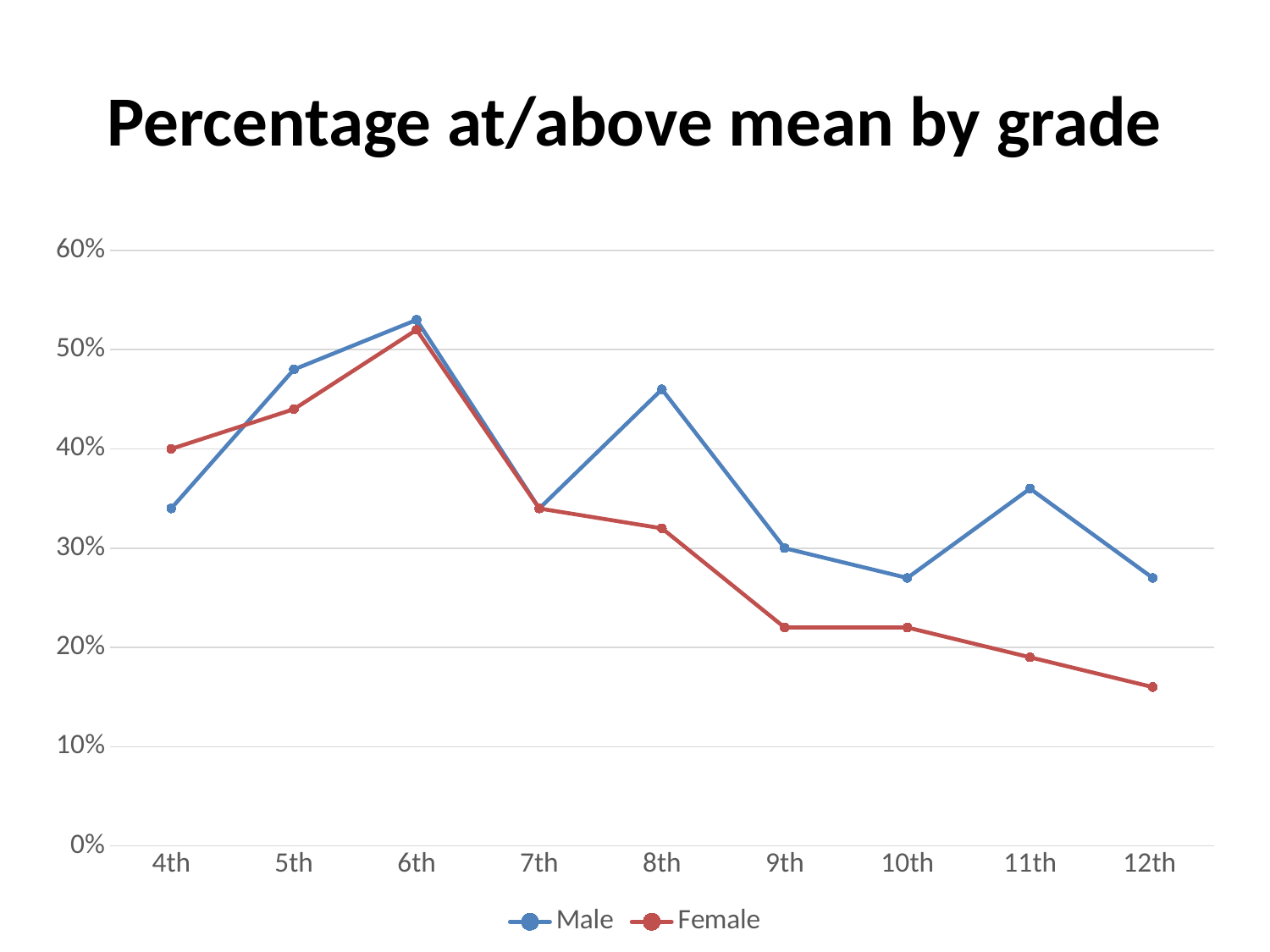

# Percentage at/above mean by grade

### Chart

| Category | Male | Female |
|---|---|---|
| 4th | 0.34 | 0.4 |
| 5th | 0.48 | 0.44 |
| 6th | 0.53 | 0.52 |
| 7th | 0.34 | 0.34 |
| 8th | 0.46 | 0.32 |
| 9th | 0.3 | 0.22 |
| 10th | 0.27 | 0.22 |
| 11th | 0.36 | 0.19 |
| 12th  | 0.27 | 0.16 |